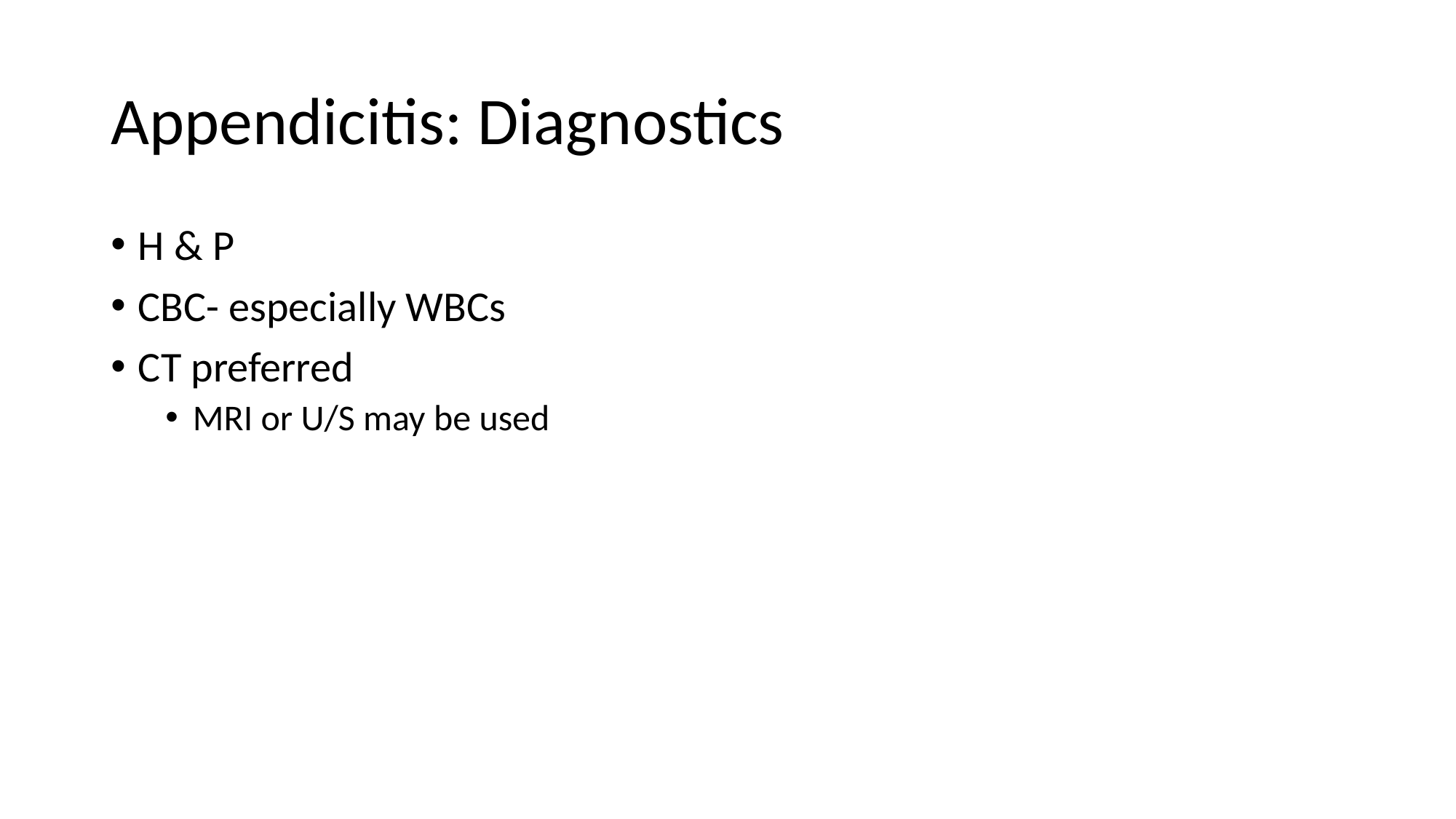

# Appendicitis: Diagnostics
H & P
CBC- especially WBCs
CT preferred
MRI or U/S may be used